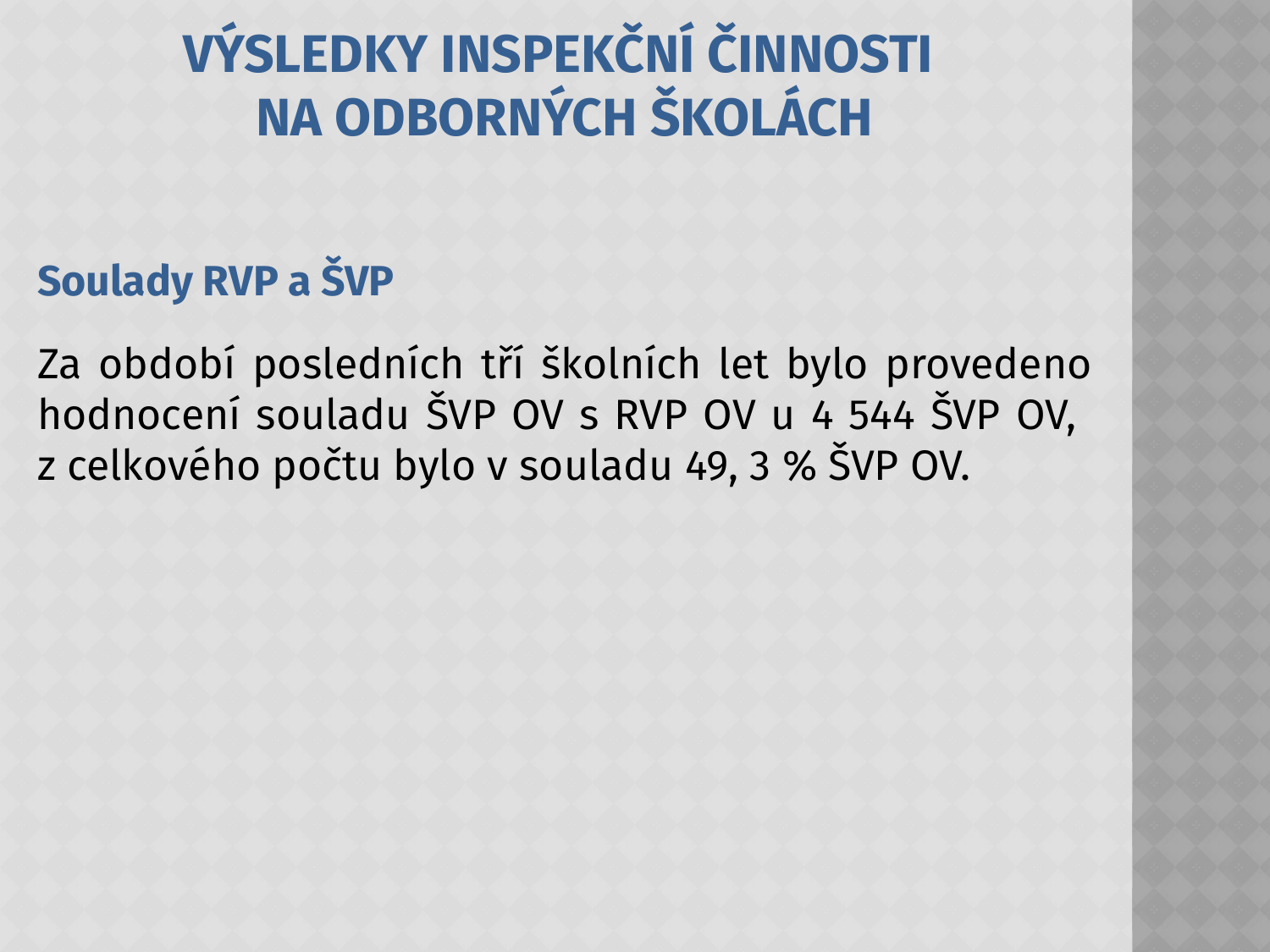

# Výsledky inspekční činnosti na odborných školách

Soulady RVP a ŠVP

Za období posledních tří školních let bylo provedeno hodnocení souladu ŠVP OV s RVP OV u 4 544 ŠVP OV,
z celkového počtu bylo v souladu 49, 3 % ŠVP OV.